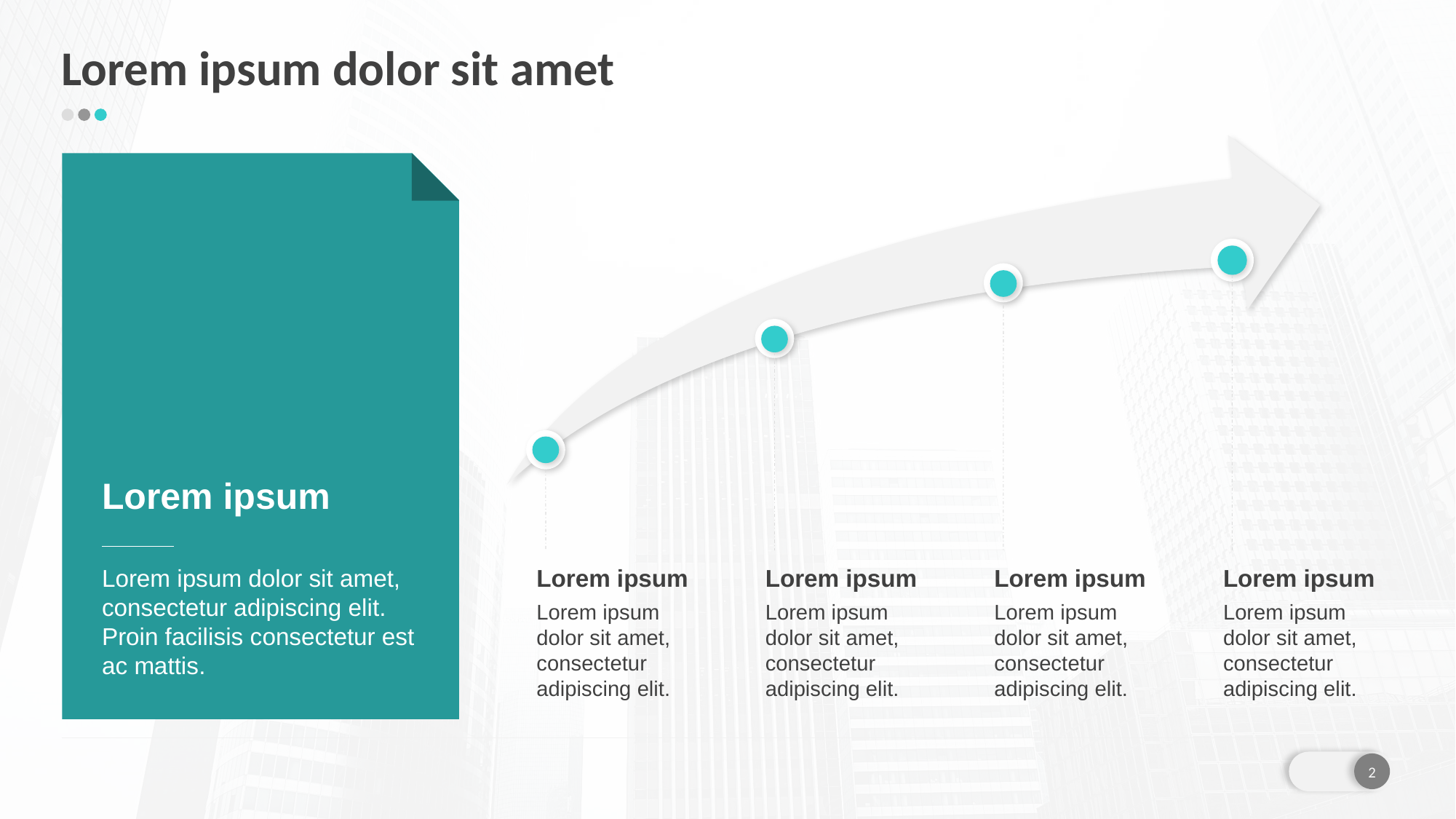

# Lorem ipsum dolor sit amet

Lorem ipsum
Lorem ipsum dolor sit amet, consectetur adipiscing elit. Proin facilisis consectetur est ac mattis.
Lorem ipsum
Lorem ipsum dolor sit amet, consectetur adipiscing elit.
Lorem ipsum
Lorem ipsum dolor sit amet, consectetur adipiscing elit.
Lorem ipsum
Lorem ipsum dolor sit amet, consectetur adipiscing elit.
Lorem ipsum
Lorem ipsum dolor sit amet, consectetur adipiscing elit.

2